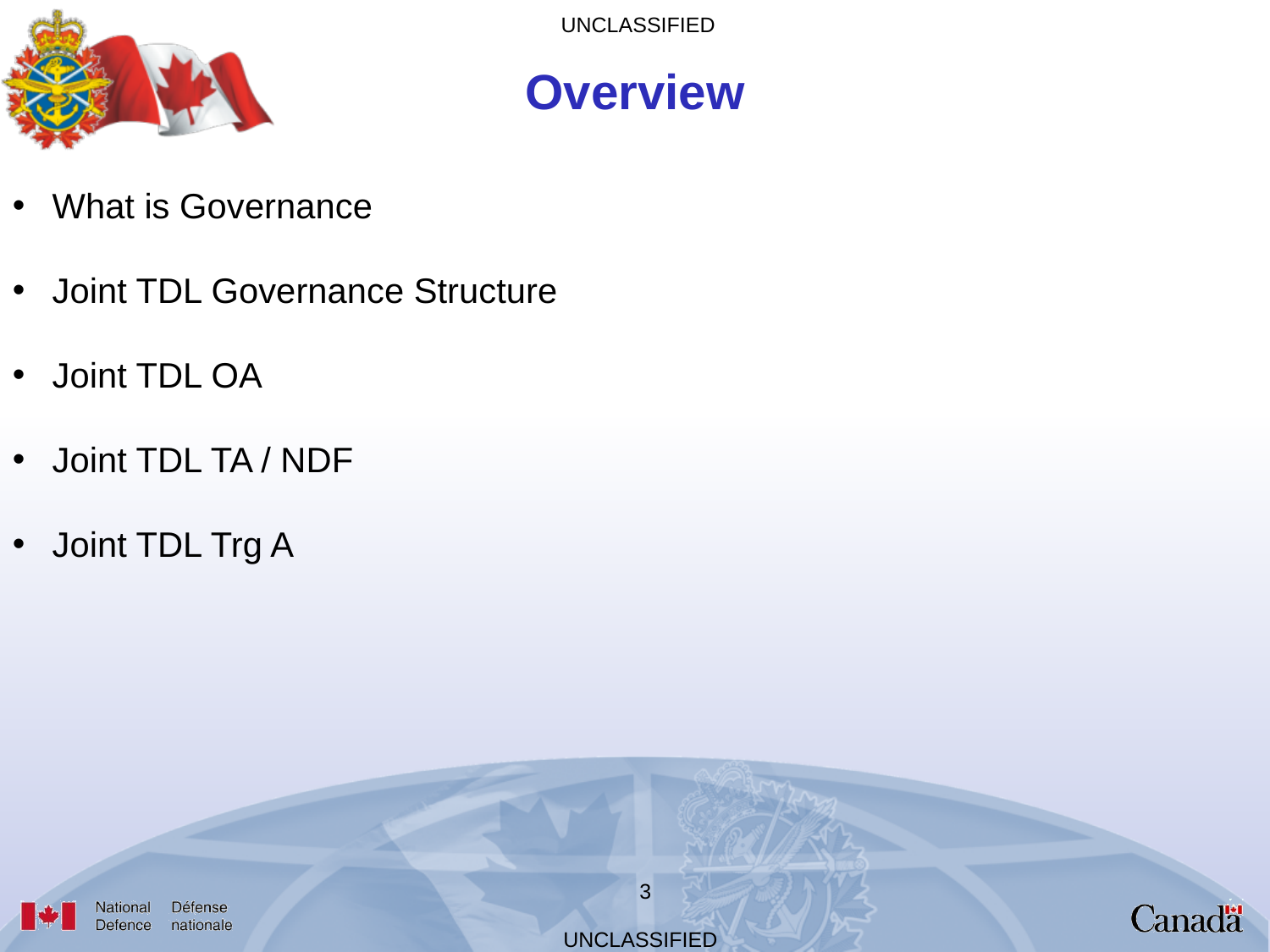

Overview
What is Governance

Joint TDL Governance Structure

Joint TDL OA

Joint TDL TA / NDF

Joint TDL Trg A